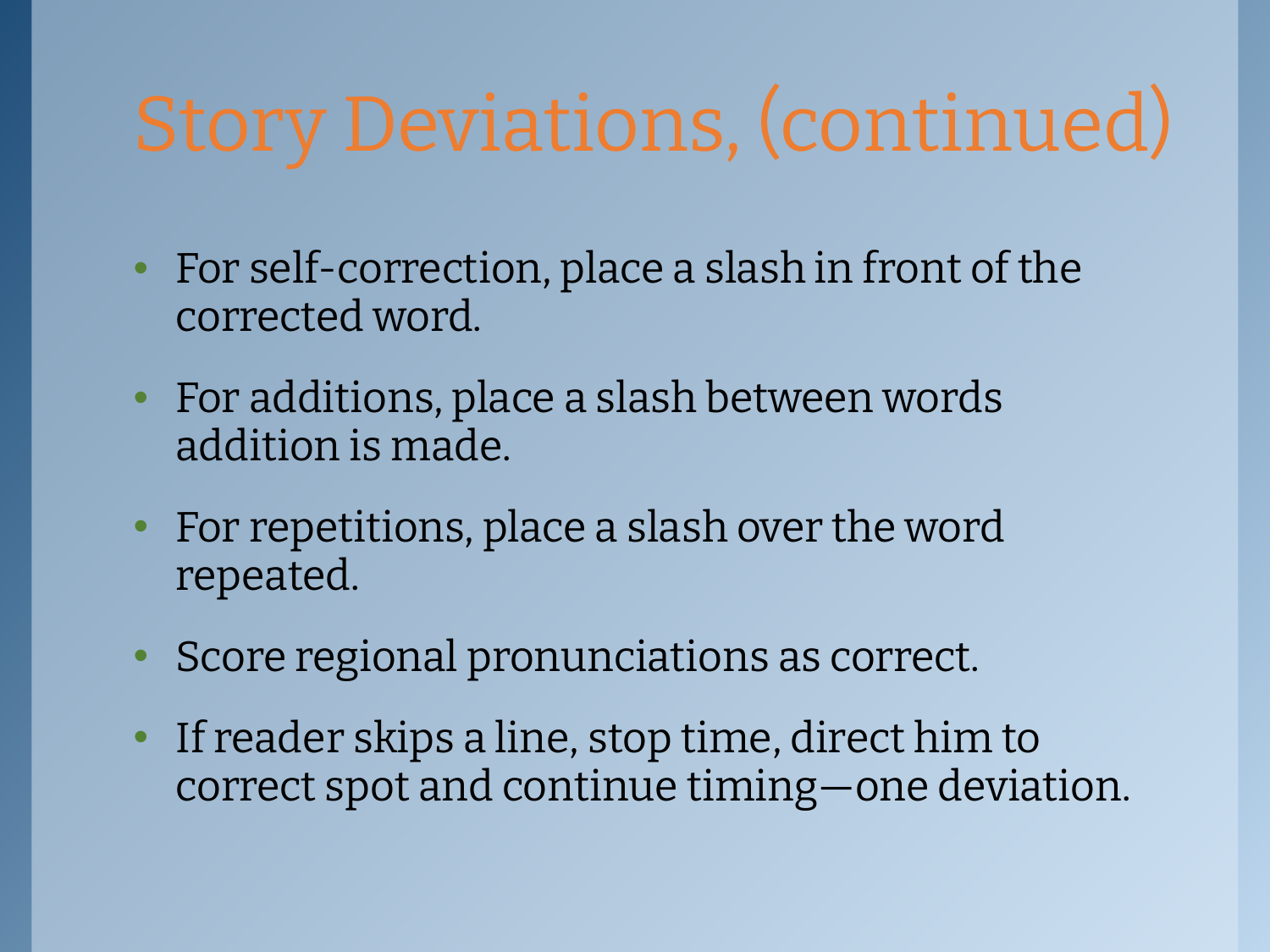

# Story Deviations, (continued)
For self-correction, place a slash in front of the corrected word.
For additions, place a slash between words addition is made.
For repetitions, place a slash over the word repeated.
Score regional pronunciations as correct.
If reader skips a line, stop time, direct him to correct spot and continue timing—one deviation.